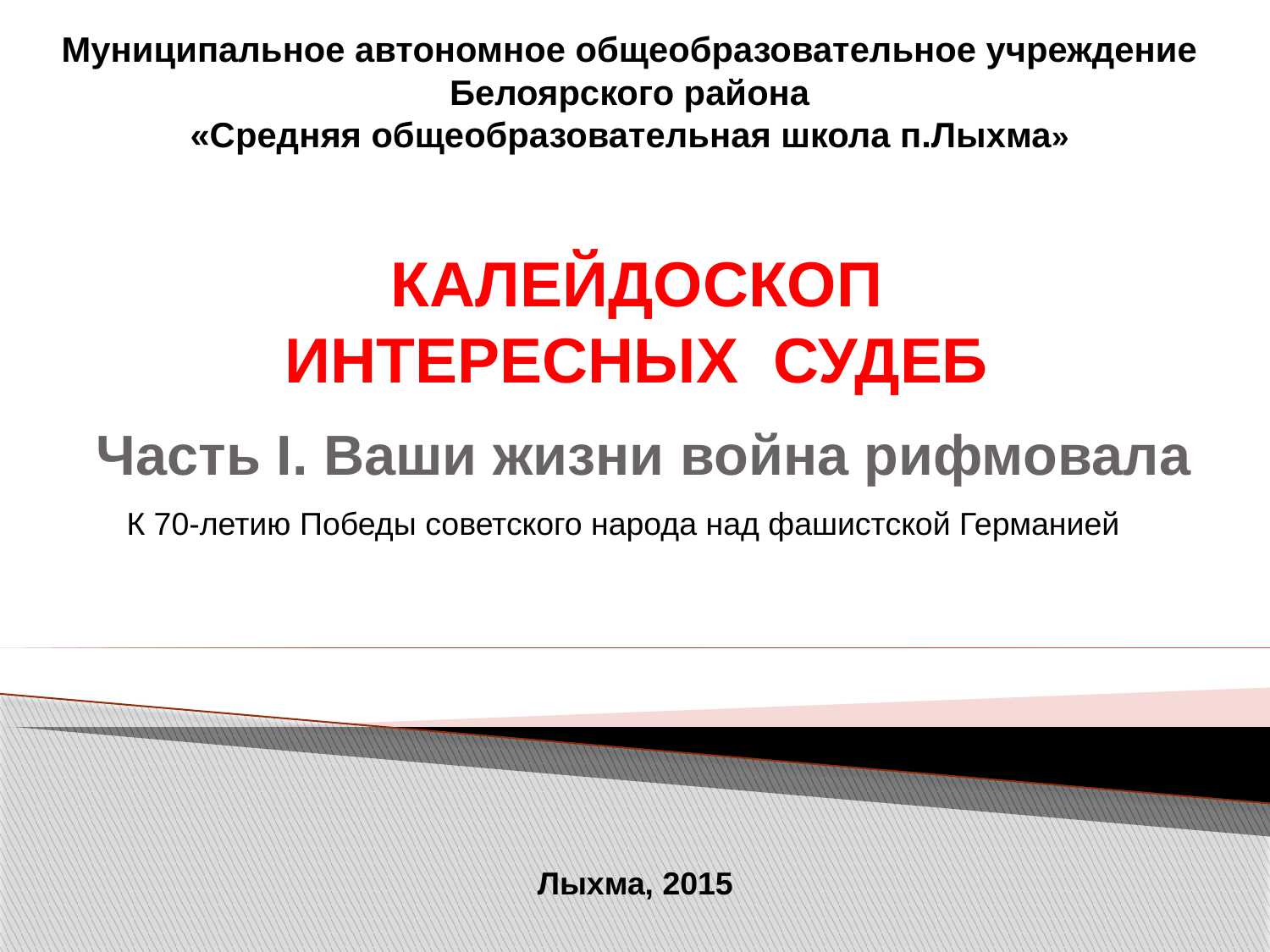

Муниципальное автономное общеобразовательное учреждение
 Белоярского района
«Средняя общеобразовательная школа п.Лыхма»
# КАЛЕЙДОСКОП ИНТЕРЕСНЫХ  СУДЕБ
Часть I. Ваши жизни война рифмовала
К 70-летию Победы советского народа над фашистской Германией
Лыхма, 2015